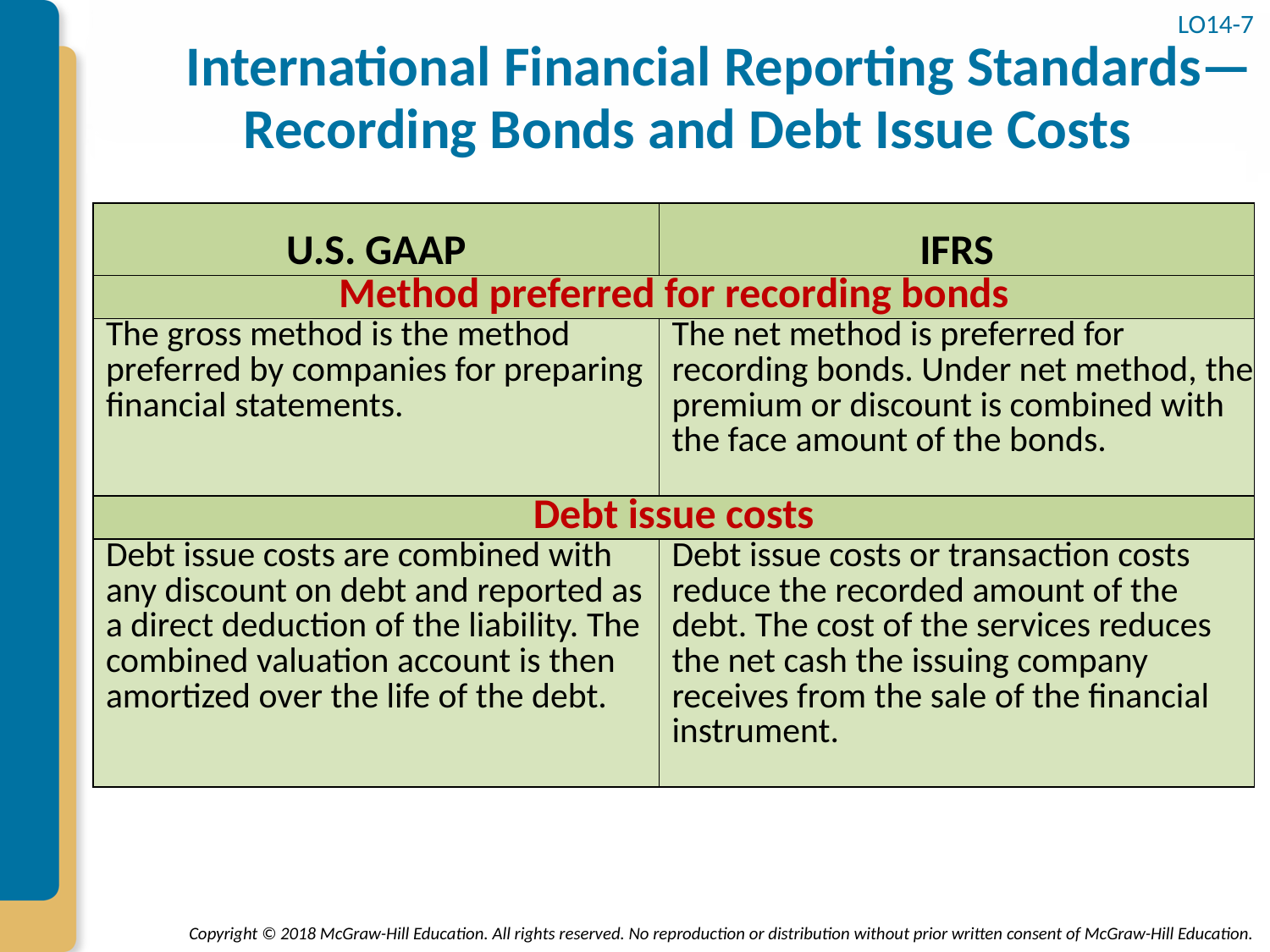

# International Financial Reporting Standards— Recording Bonds and Debt Issue Costs
LO14-7
| U.S. GAAP | IFRS |
| --- | --- |
| Method preferred for recording bonds |  |
| The gross method is the method preferred by companies for preparing financial statements. | The net method is preferred for recording bonds. Under net method, the premium or discount is combined with the face amount of the bonds. |
| Debt issue costs |  |
| Debt issue costs are combined with any discount on debt and reported as a direct deduction of the liability. The combined valuation account is then amortized over the life of the debt. | Debt issue costs or transaction costs reduce the recorded amount of the debt. The cost of the services reduces the net cash the issuing company receives from the sale of the financial instrument. |